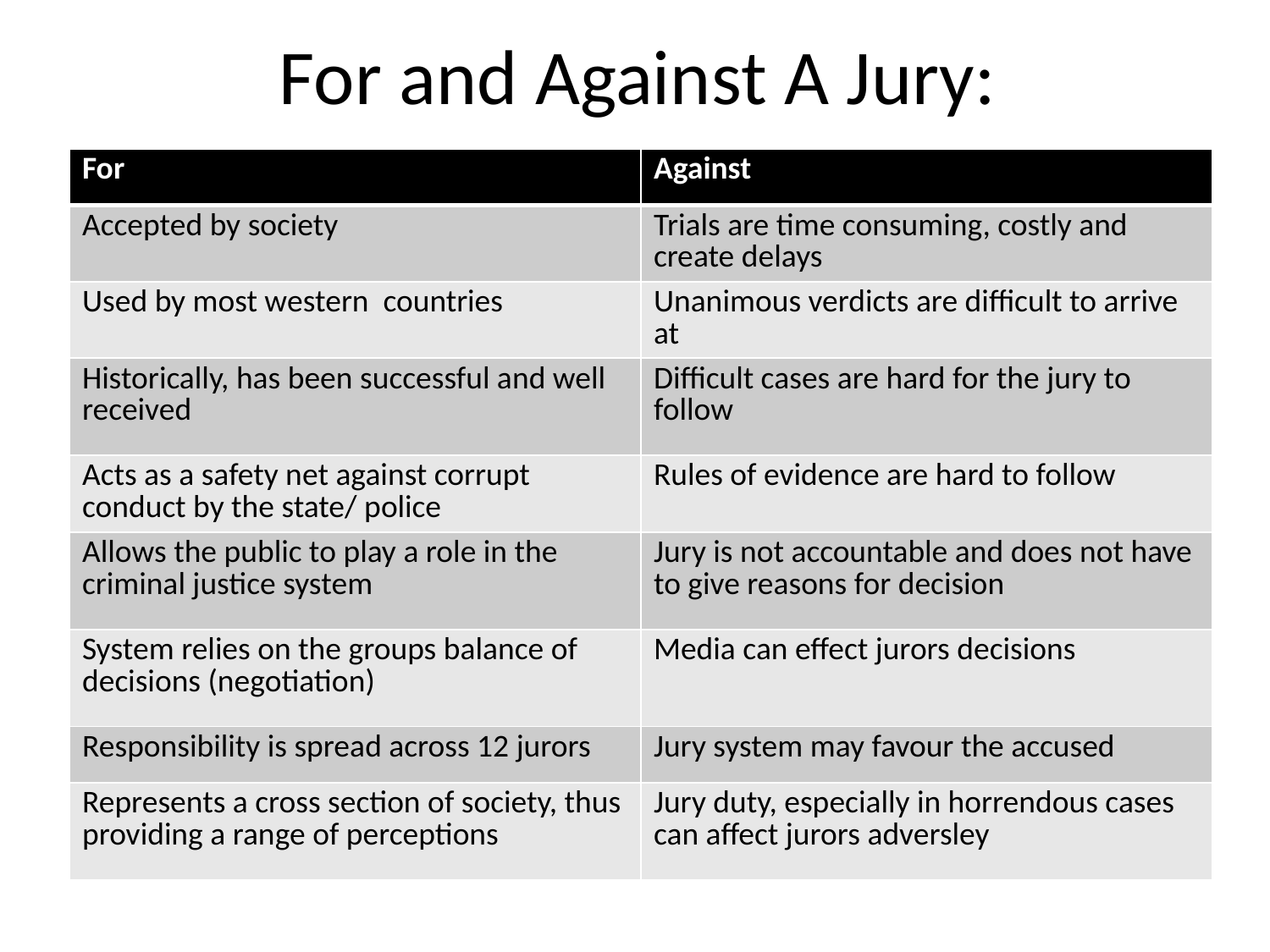

# For and Against A Jury:
| For | Against |
| --- | --- |
| Accepted by society | Trials are time consuming, costly and create delays |
| Used by most western countries | Unanimous verdicts are difficult to arrive at |
| Historically, has been successful and well received | Difficult cases are hard for the jury to follow |
| Acts as a safety net against corrupt conduct by the state/ police | Rules of evidence are hard to follow |
| Allows the public to play a role in the criminal justice system | Jury is not accountable and does not have to give reasons for decision |
| System relies on the groups balance of decisions (negotiation) | Media can effect jurors decisions |
| Responsibility is spread across 12 jurors | Jury system may favour the accused |
| Represents a cross section of society, thus providing a range of perceptions | Jury duty, especially in horrendous cases can affect jurors adversley |